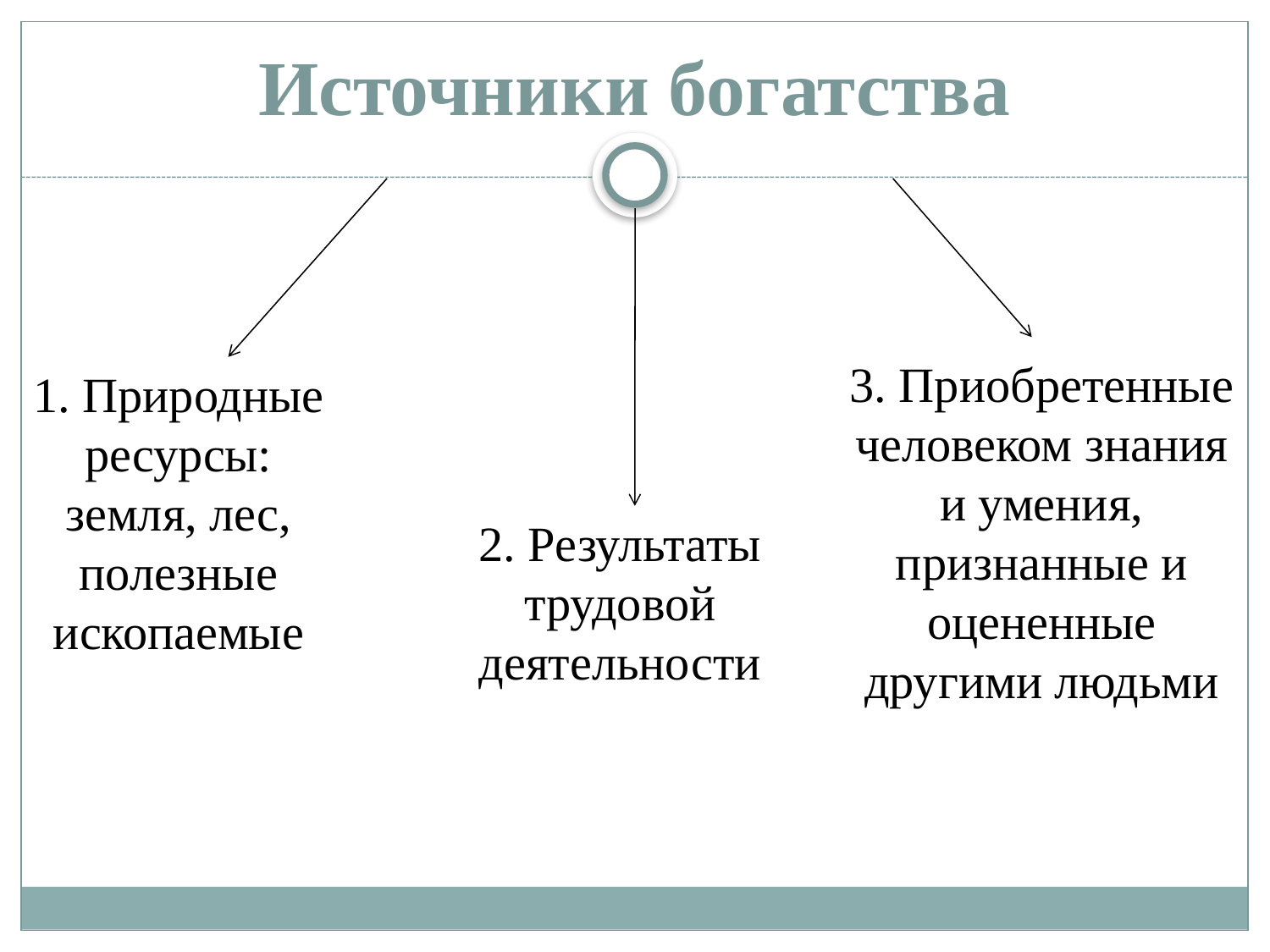

# Источники богатства
3. Приобретенные человеком знания и умения, признанные и оцененные другими людьми
1. Природные ресурсы: земля, лес, полезные ископаемые
2. Результаты трудовой деятельности